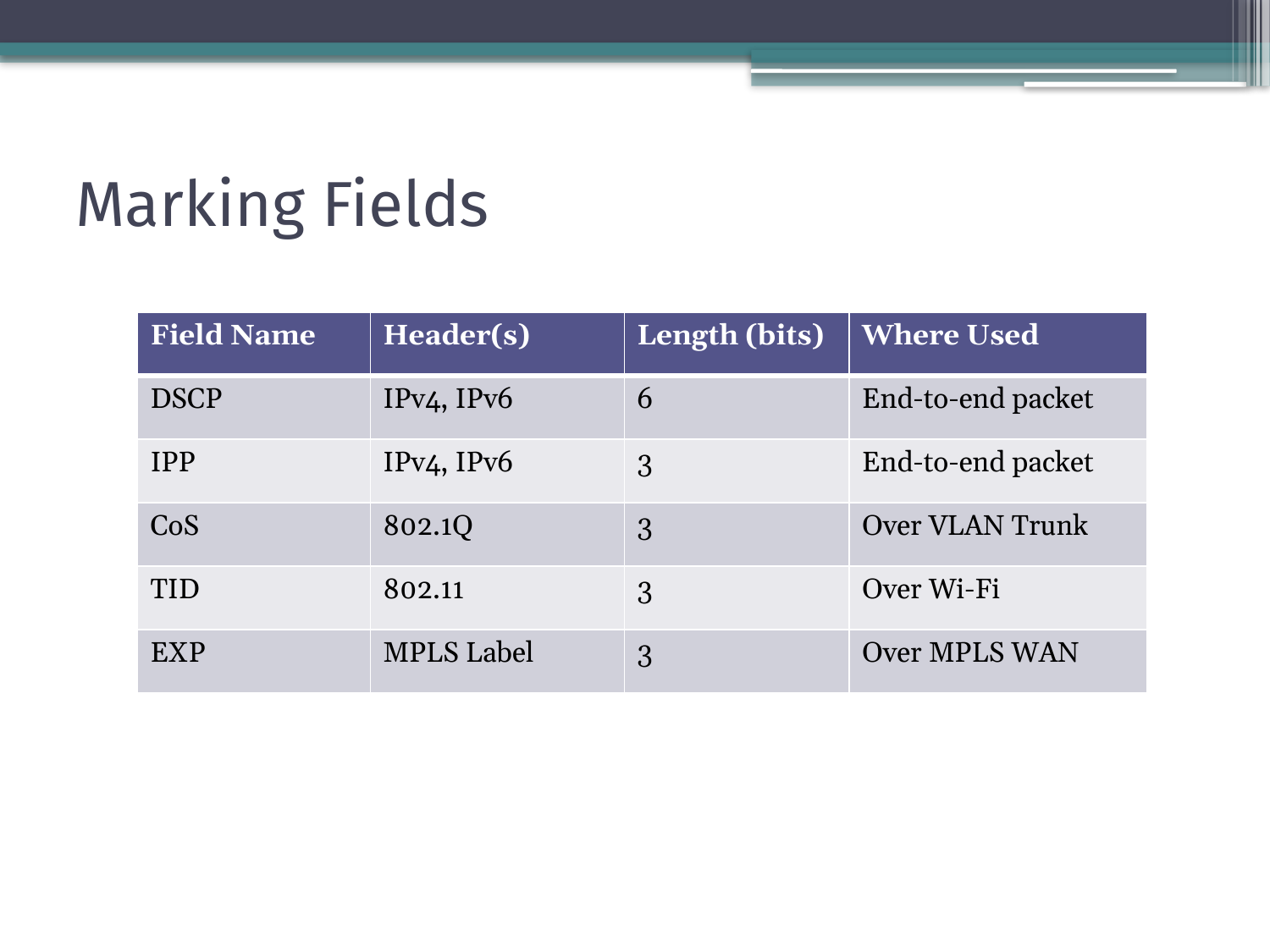

# Marking Fields
| Field Name | Header(s) | Length (bits) | Where Used |
| --- | --- | --- | --- |
| DSCP | IPv4, IPv6 | 6 | End-to-end packet |
| IPP | IPv4, IPv6 | 3 | End-to-end packet |
| CoS | 802.1Q | 3 | Over VLAN Trunk |
| TID | 802.11 | 3 | Over Wi-Fi |
| EXP | MPLS Label | 3 | Over MPLS WAN |